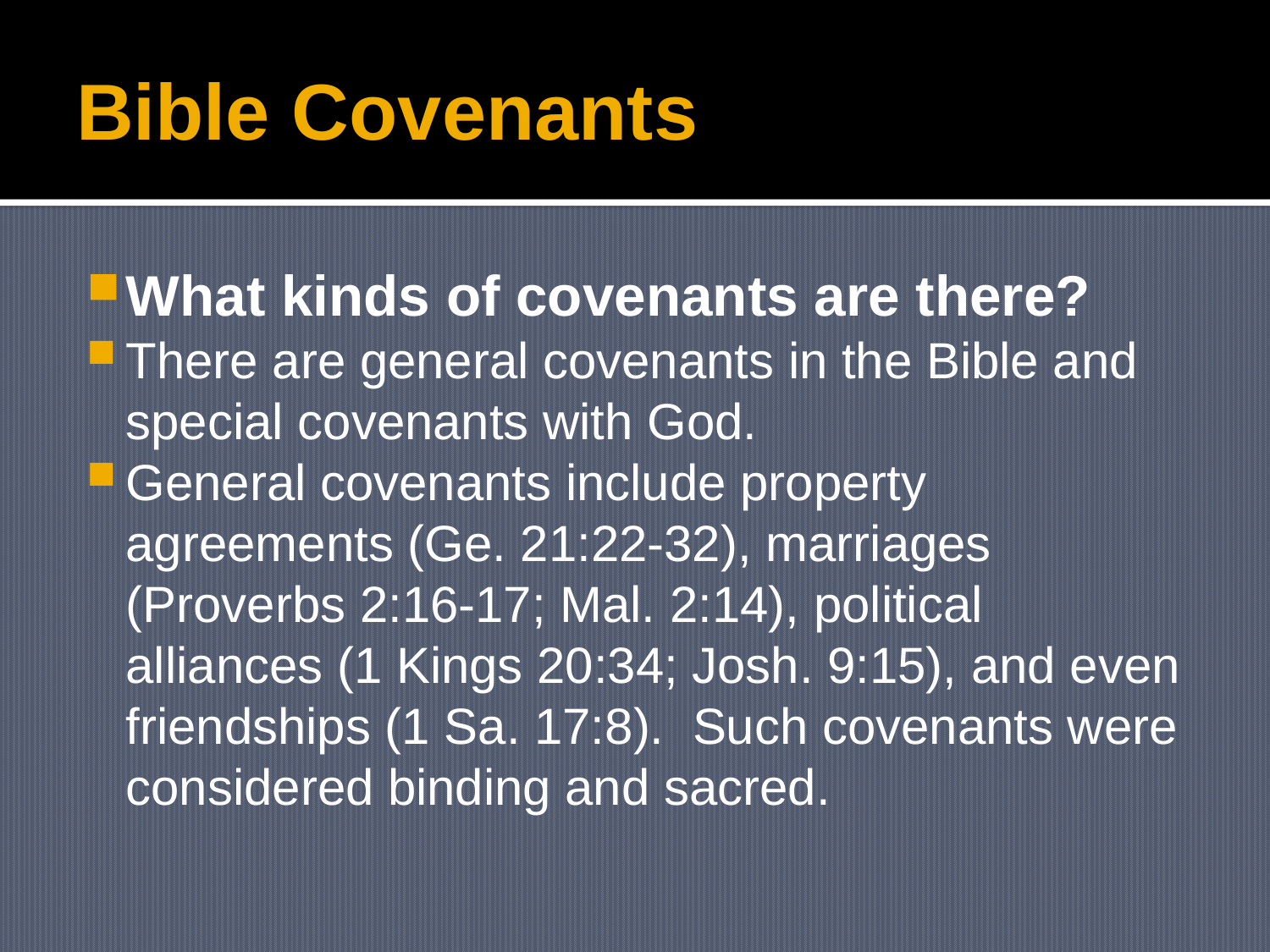

# Bible Covenants
What kinds of covenants are there?
There are general covenants in the Bible and special covenants with God.
General covenants include property agreements (Ge. 21:22-32), marriages (Proverbs 2:16-17; Mal. 2:14), political alliances (1 Kings 20:34; Josh. 9:15), and even friendships (1 Sa. 17:8).  Such covenants were considered binding and sacred.